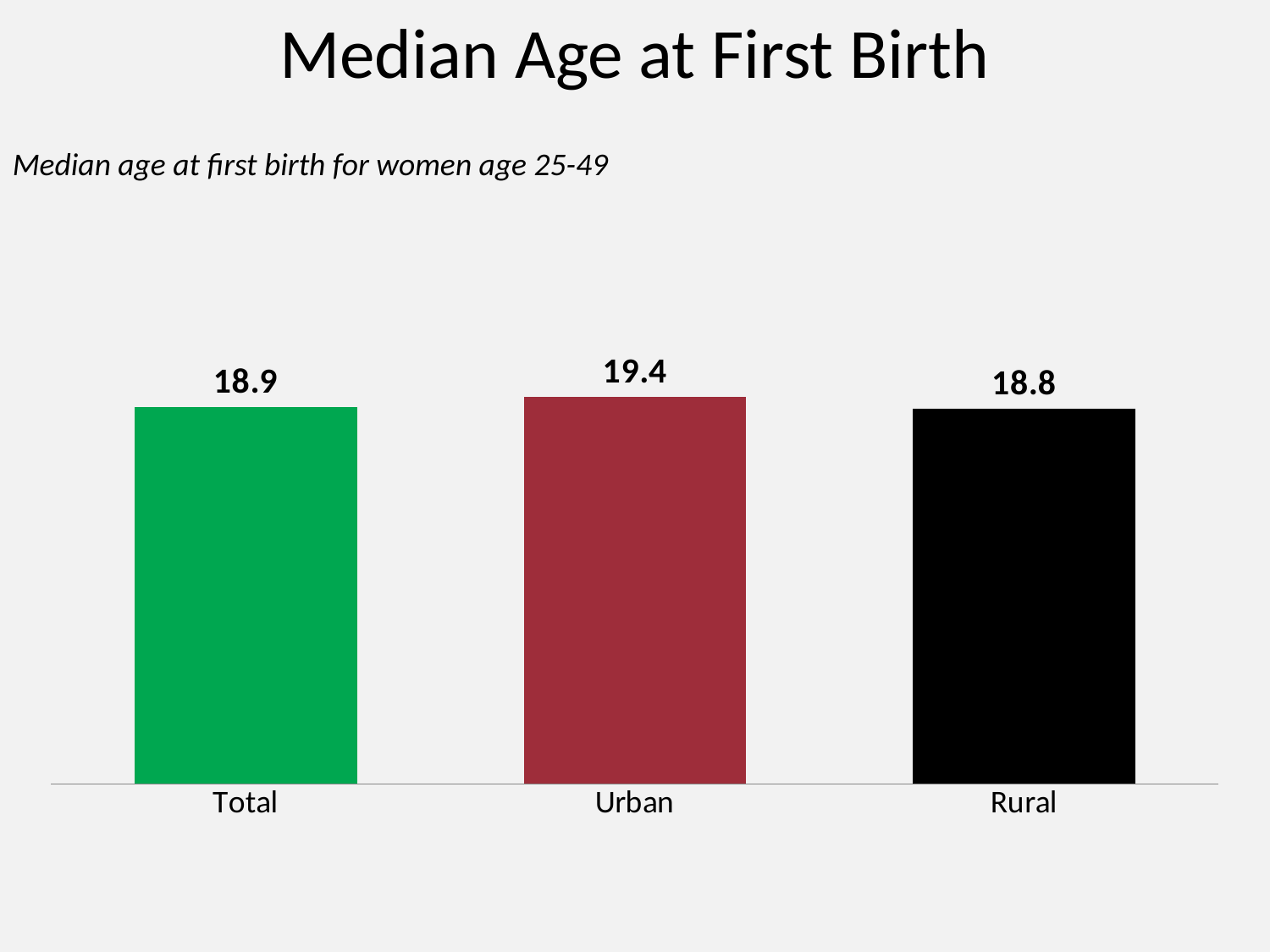

# Median Age at First Birth
Median age at first birth for women age 25-49

### Chart

| Category | Series 1 |
|---|---|
| Total | 18.9 |
| Urban | 19.4 |
| Rural | 18.8 |